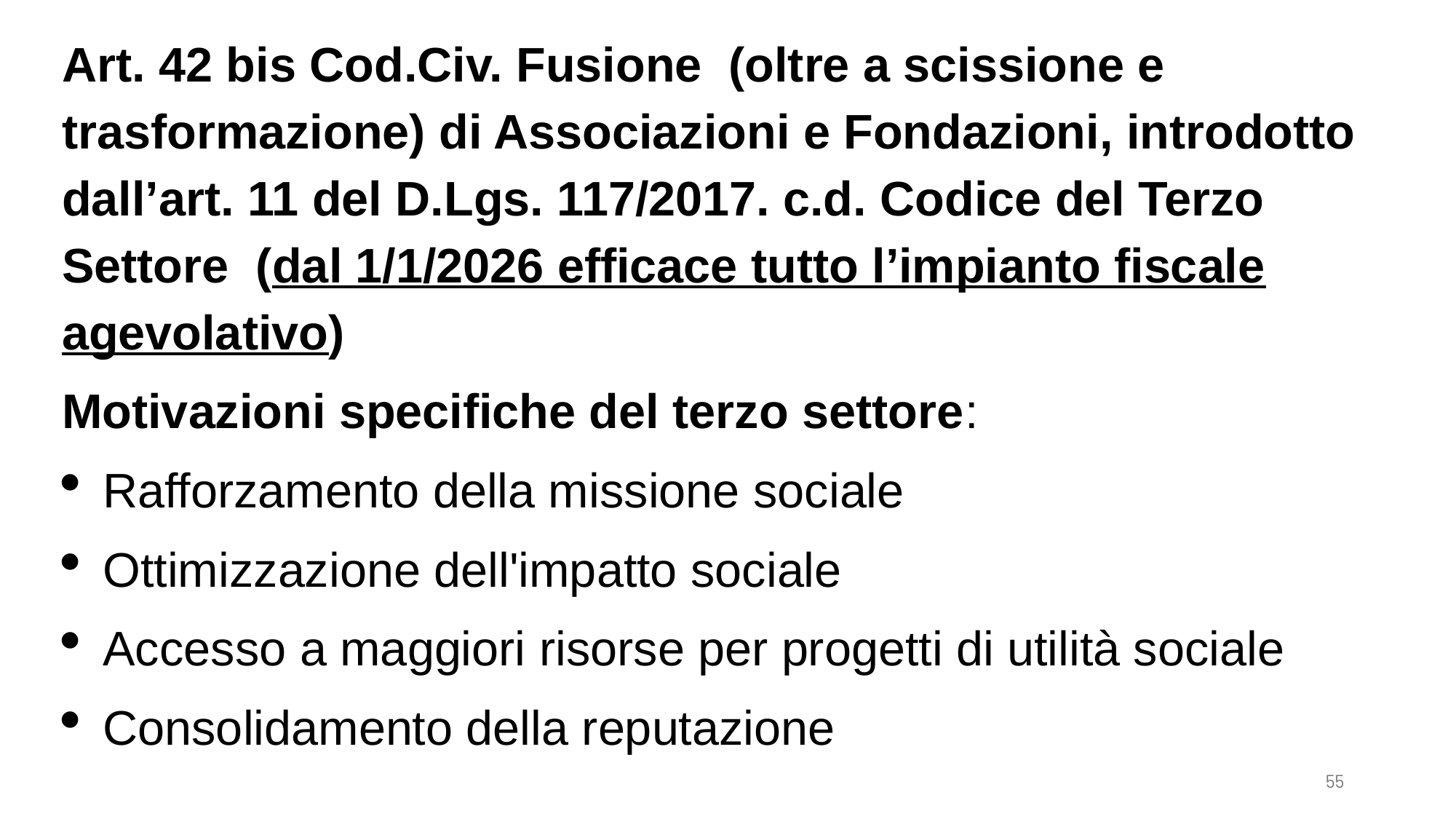

Art. 42 bis Cod.Civ. Fusione  (oltre a scissione e trasformazione) di Associazioni e Fondazioni, introdotto dall’art. 11 del D.Lgs. 117/2017. c.d. Codice del Terzo Settore  (dal 1/1/2026 efficace tutto l’impianto fiscale agevolativo)
Motivazioni specifiche del terzo settore:
Rafforzamento della missione sociale
Ottimizzazione dell'impatto sociale
Accesso a maggiori risorse per progetti di utilità sociale
Consolidamento della reputazione
55